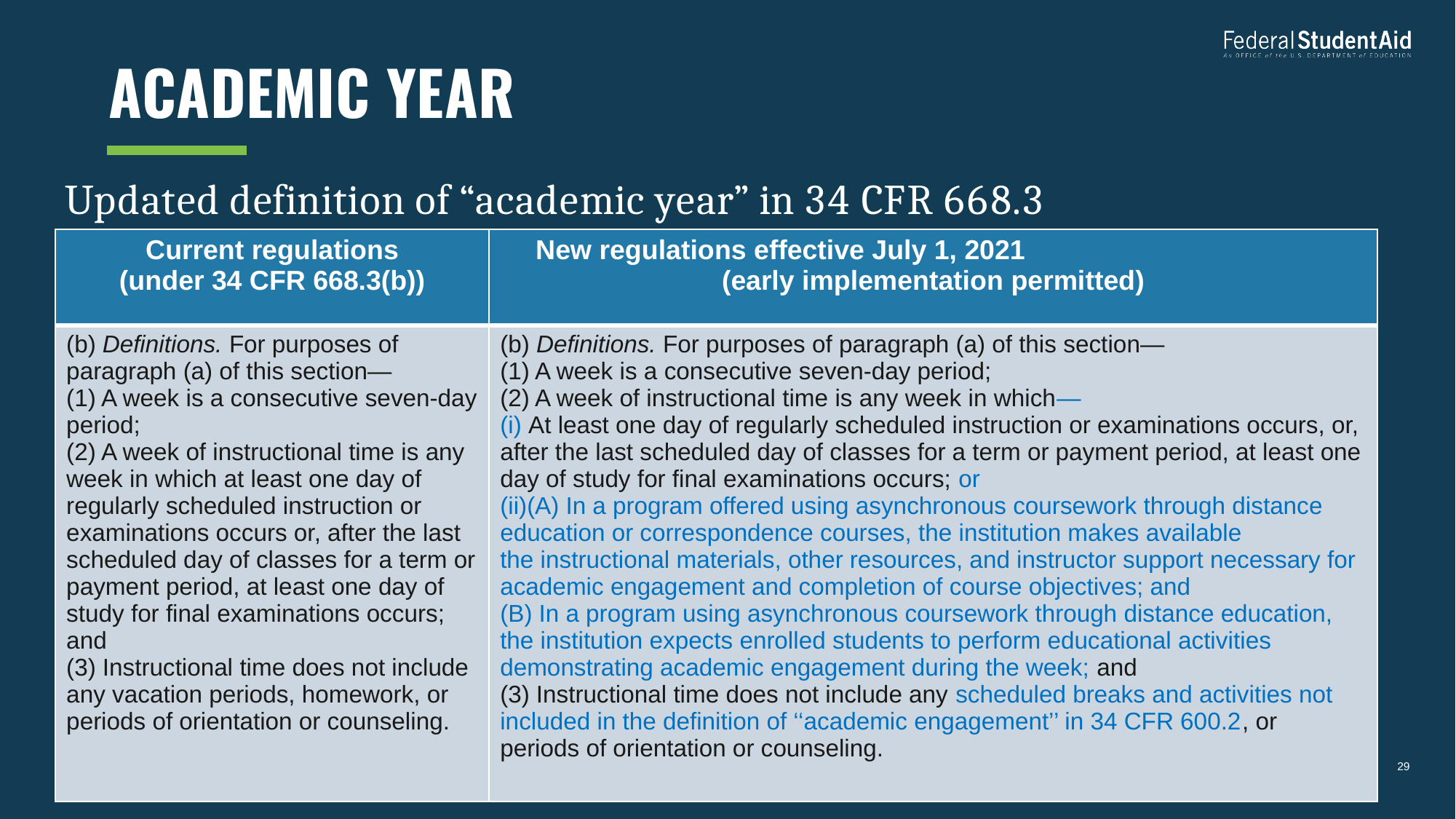

# Academic year
Updated definition of “academic year” in 34 CFR 668.3
| Current regulations (under 34 CFR 668.3(b)) | New regulations effective July 1, 2021 (early implementation permitted) |
| --- | --- |
| (b) Definitions. For purposes of paragraph (a) of this section— (1) A week is a consecutive seven-day period; (2) A week of instructional time is any week in which at least one day of regularly scheduled instruction or examinations occurs or, after the last scheduled day of classes for a term or payment period, at least one day of study for final examinations occurs; and (3) Instructional time does not include any vacation periods, homework, or periods of orientation or counseling. | (b) Definitions. For purposes of paragraph (a) of this section— (1) A week is a consecutive seven-day period; (2) A week of instructional time is any week in which— (i) At least one day of regularly scheduled instruction or examinations occurs, or, after the last scheduled day of classes for a term or payment period, at least one day of study for final examinations occurs; or (ii)(A) In a program offered using asynchronous coursework through distance education or correspondence courses, the institution makes available the instructional materials, other resources, and instructor support necessary for academic engagement and completion of course objectives; and (B) In a program using asynchronous coursework through distance education, the institution expects enrolled students to perform educational activities demonstrating academic engagement during the week; and (3) Instructional time does not include any scheduled breaks and activities not included in the definition of ‘‘academic engagement’’ in 34 CFR 600.2, or periods of orientation or counseling. |
29